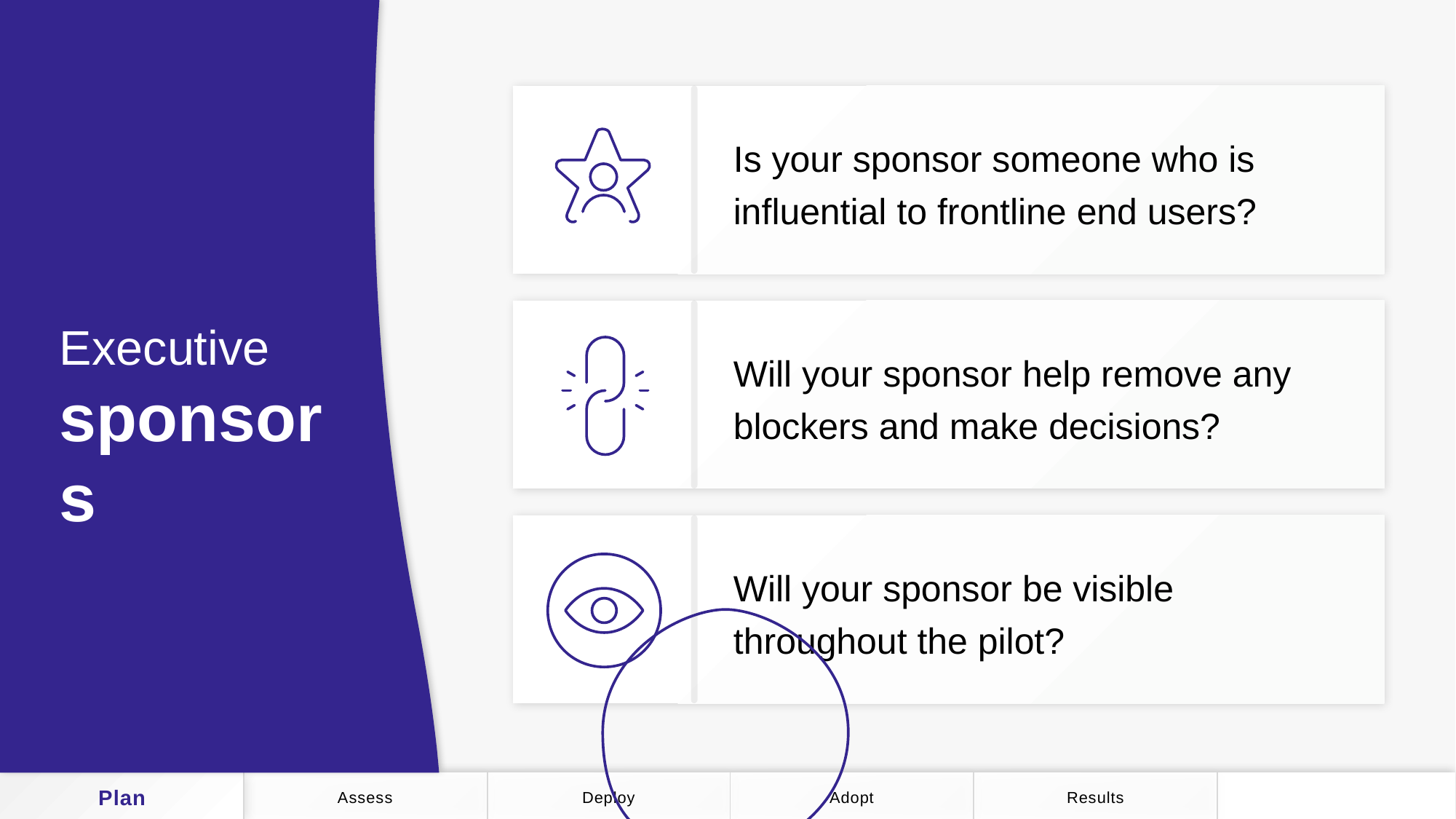

Is your sponsor someone who is influential to frontline end users?

Executive sponsors

Will your sponsor help remove any blockers and make decisions?

Will your sponsor be visible throughout the pilot?